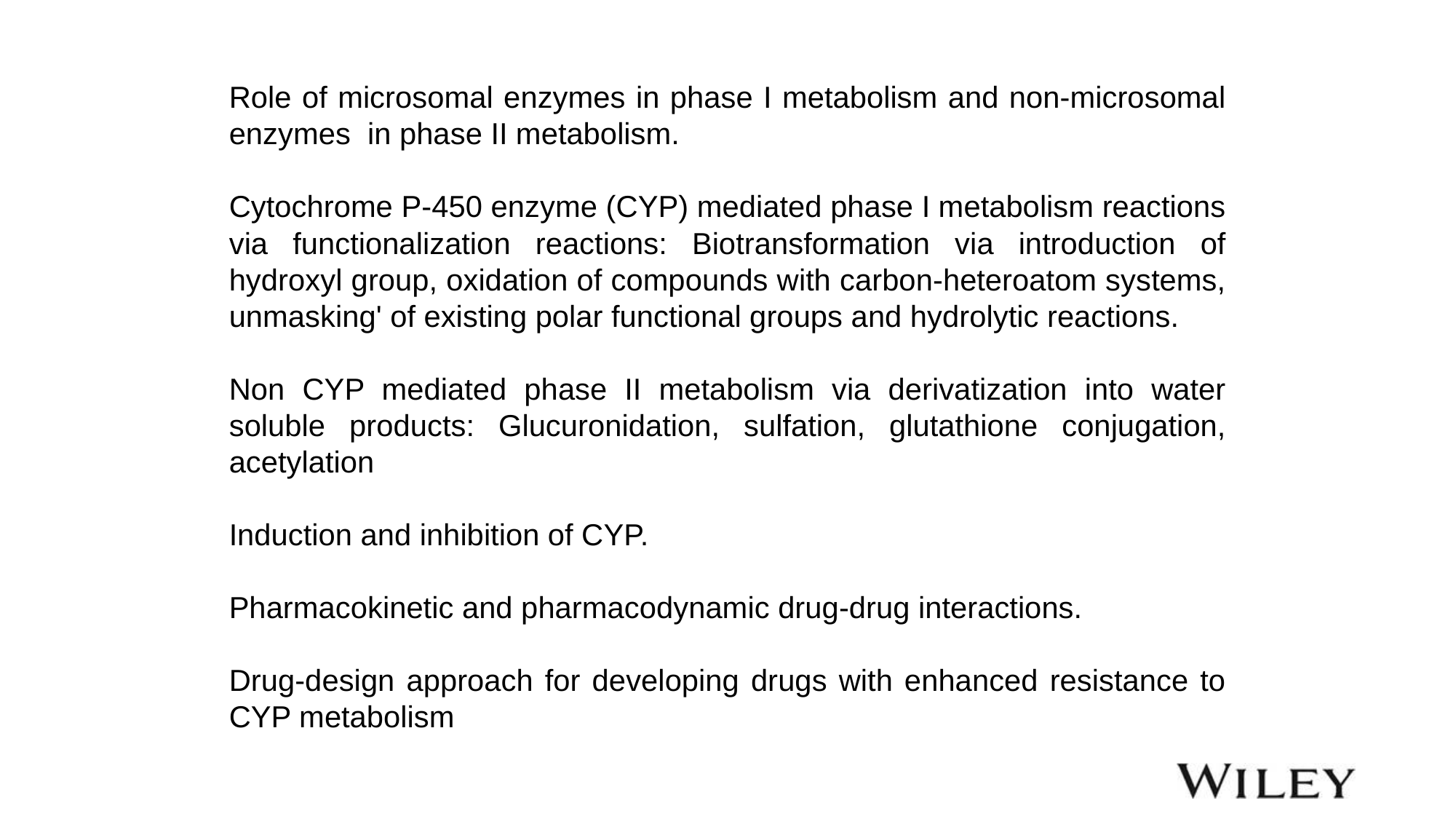

Role of microsomal enzymes in phase I metabolism and non-microsomal enzymes  in phase II metabolism.

Cytochrome P-450 enzyme (CYP) mediated phase I metabolism reactions via functionalization reactions: Biotransformation via introduction of hydroxyl group, oxidation of compounds with carbon-heteroatom systems, unmasking' of existing polar functional groups and hydrolytic reactions.

Non CYP mediated phase II metabolism via derivatization into water soluble products: Glucuronidation, sulfation, glutathione conjugation, acetylation

Induction and inhibition of CYP.

Pharmacokinetic and pharmacodynamic drug-drug interactions.

Drug-design approach for developing drugs with enhanced resistance to CYP metabolism